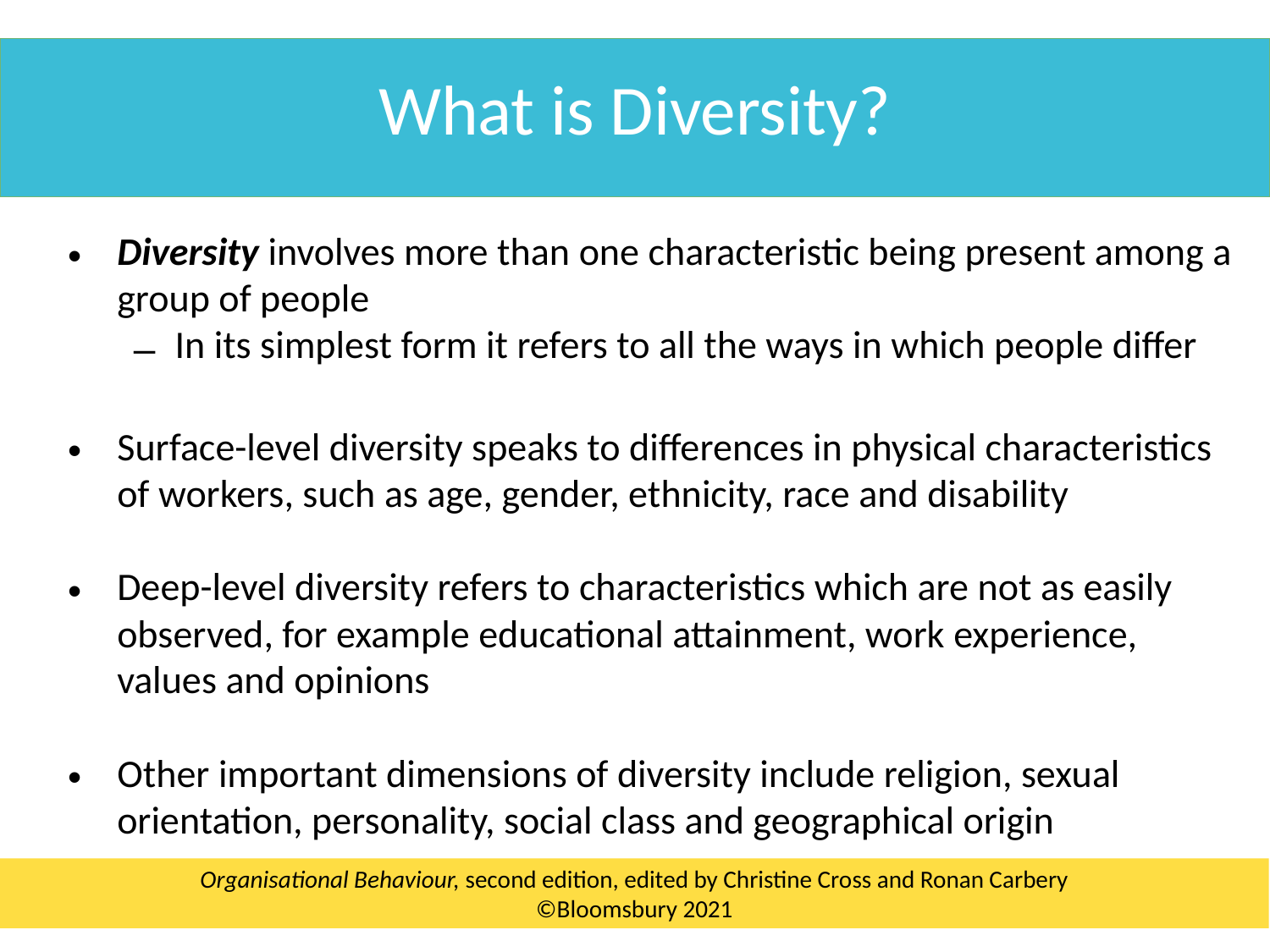

What is Diversity?
Diversity involves more than one characteristic being present among a group of people
In its simplest form it refers to all the ways in which people differ

Surface-level diversity speaks to differences in physical characteristics of workers, such as age, gender, ethnicity, race and disability

Deep-level diversity refers to characteristics which are not as easily observed, for example educational attainment, work experience, values and opinions

Other important dimensions of diversity include religion, sexual orientation, personality, social class and geographical origin